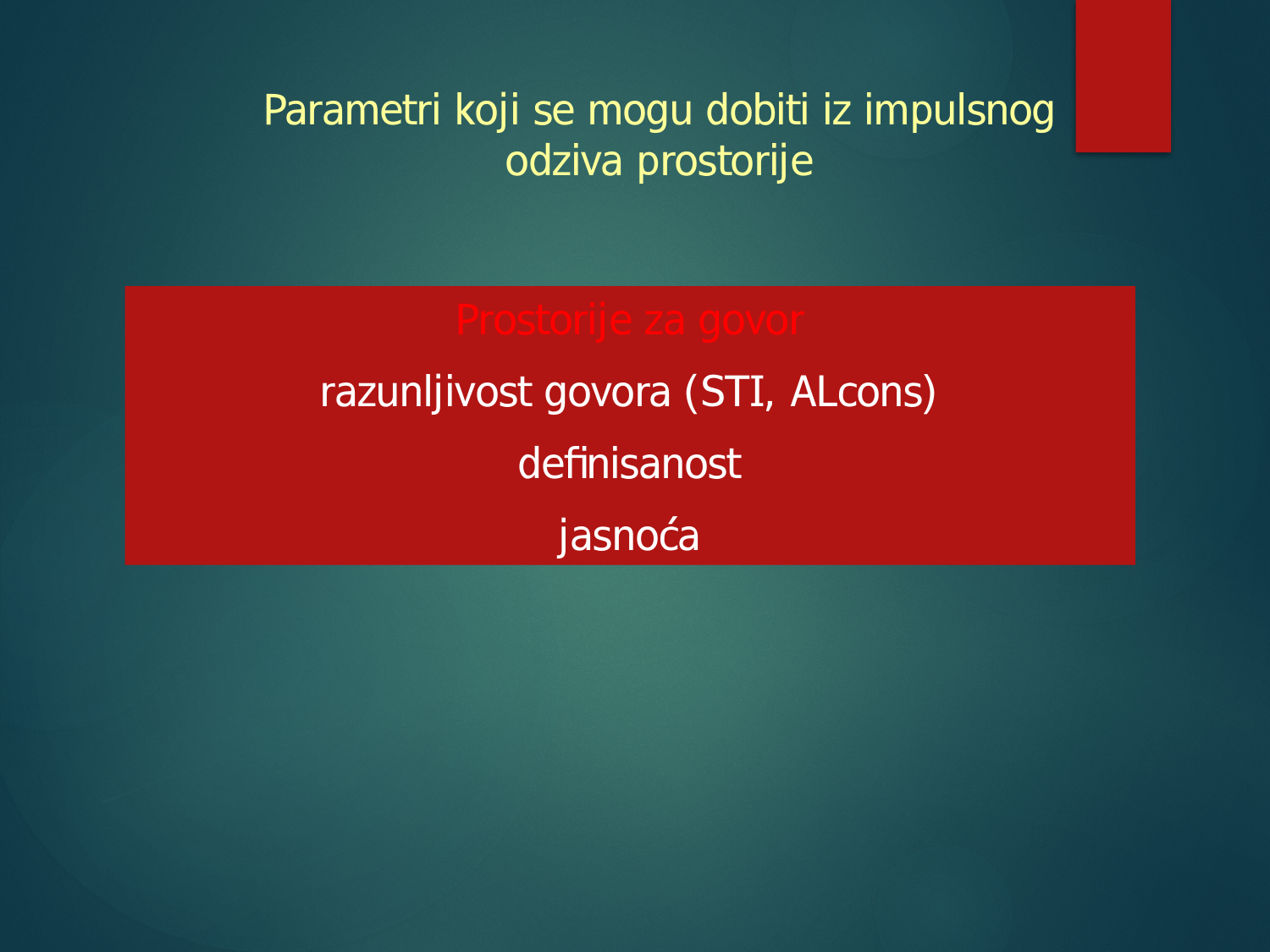

Parametri koji se mogu dobiti iz impulsnog odziva prostorije
Prostorije za govor
razunljivost govora (STI, ALcons)
definisanost
jasnoća